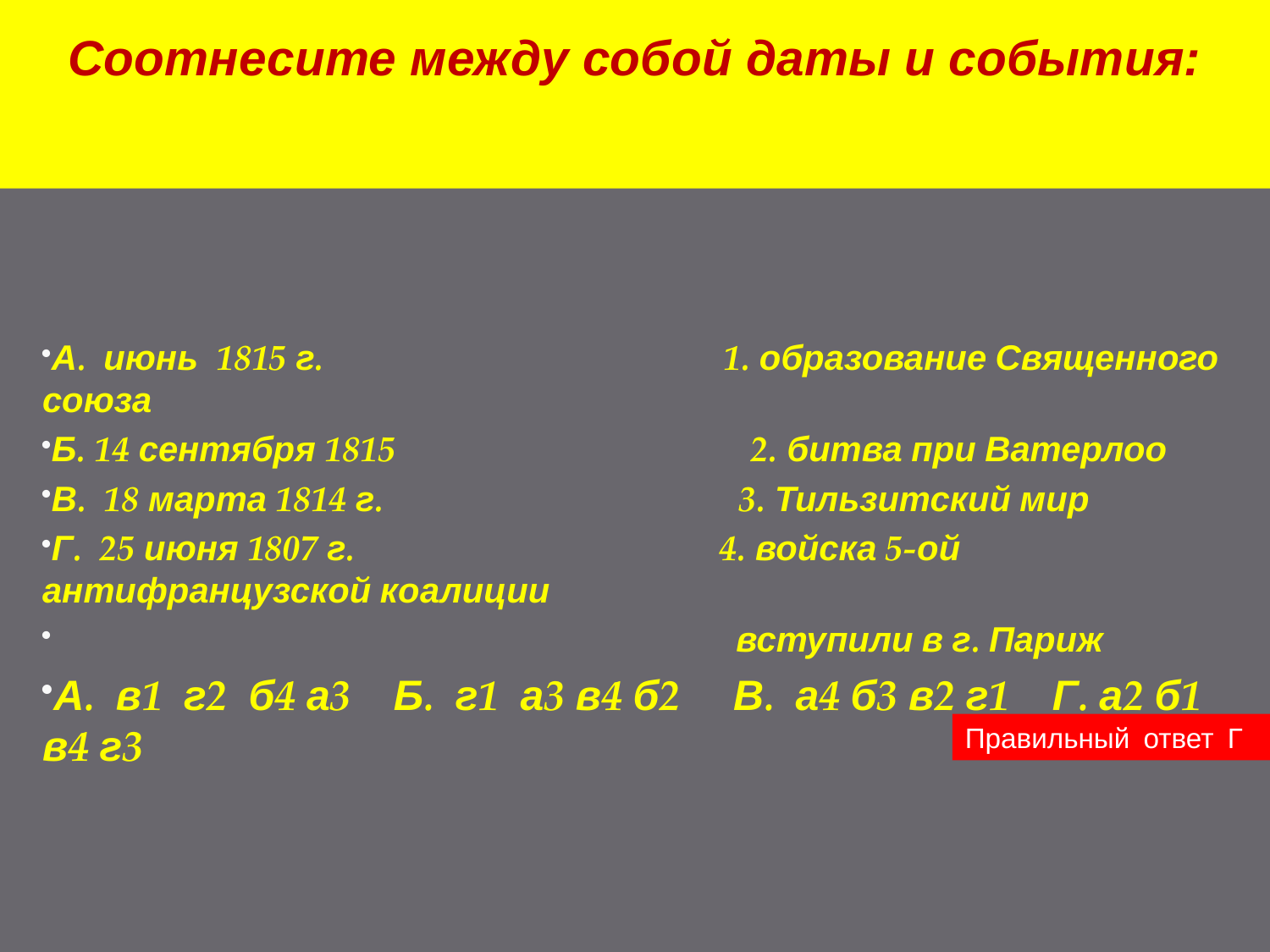

# Соотнесите между собой даты и события:

А.  июнь  1815 г.                                             1. образование Священного союза
Б. 14 сентября 1815                                        2. битва при Ватерлоо
В.  18 марта 1814 г.                                        3. Тильзитский мир
Г.  25 июня 1807 г.                                         4. войска 5-ой антифранцузской коалиции
                                                                             вступили в г. Париж
А.  в1  г2  б4 а3    Б.  г1  а3 в4 б2     В.  а4 б3 в2 г1    Г. а2 б1 в4 г3

Правильный  ответ  Г